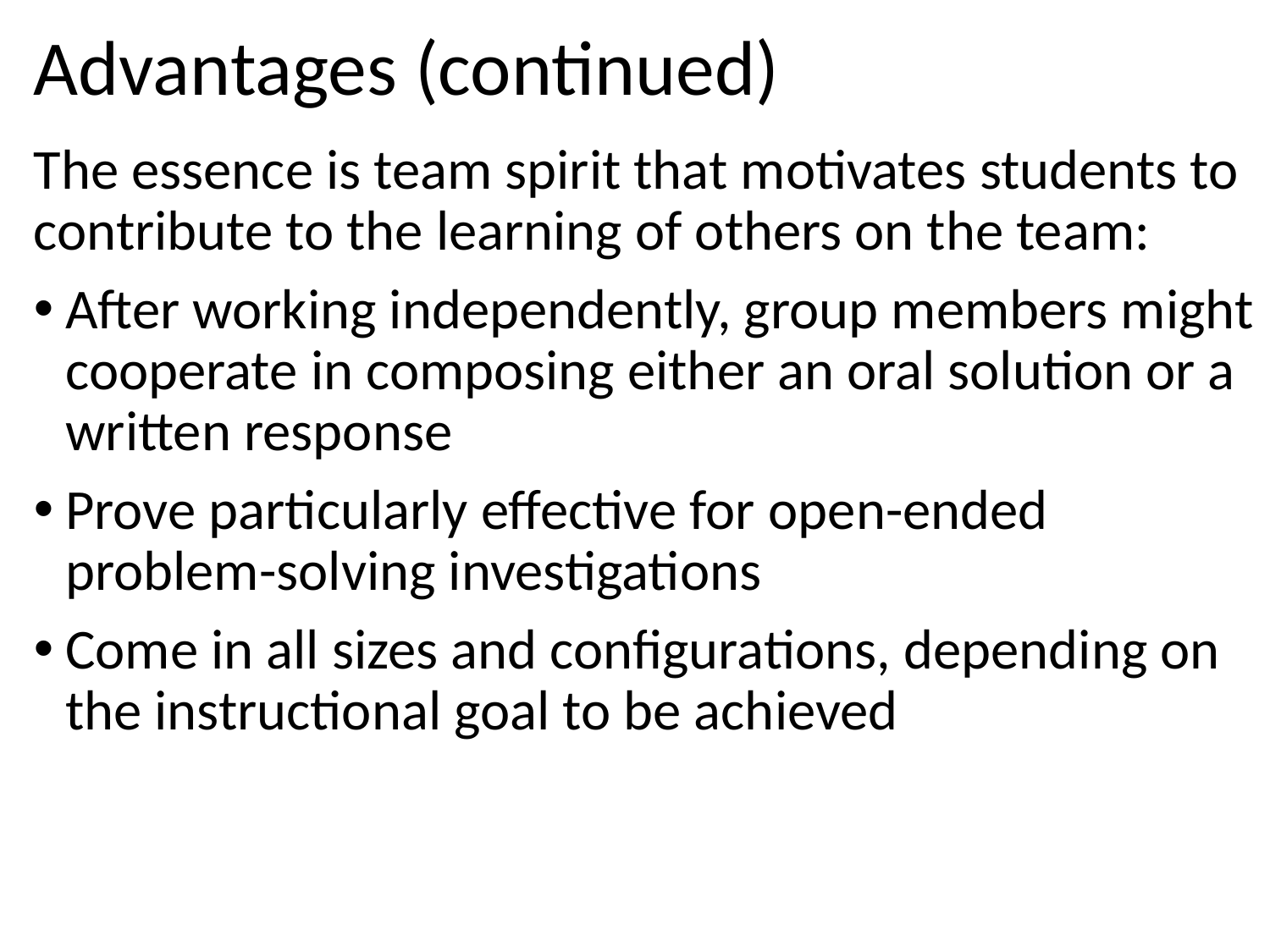

# Advantages (continued)
The essence is team spirit that motivates students to contribute to the learning of others on the team:
After working independently, group members might cooperate in composing either an oral solution or a written response
Prove particularly effective for open-ended problem-solving investigations
Come in all sizes and configurations, depending on the instructional goal to be achieved